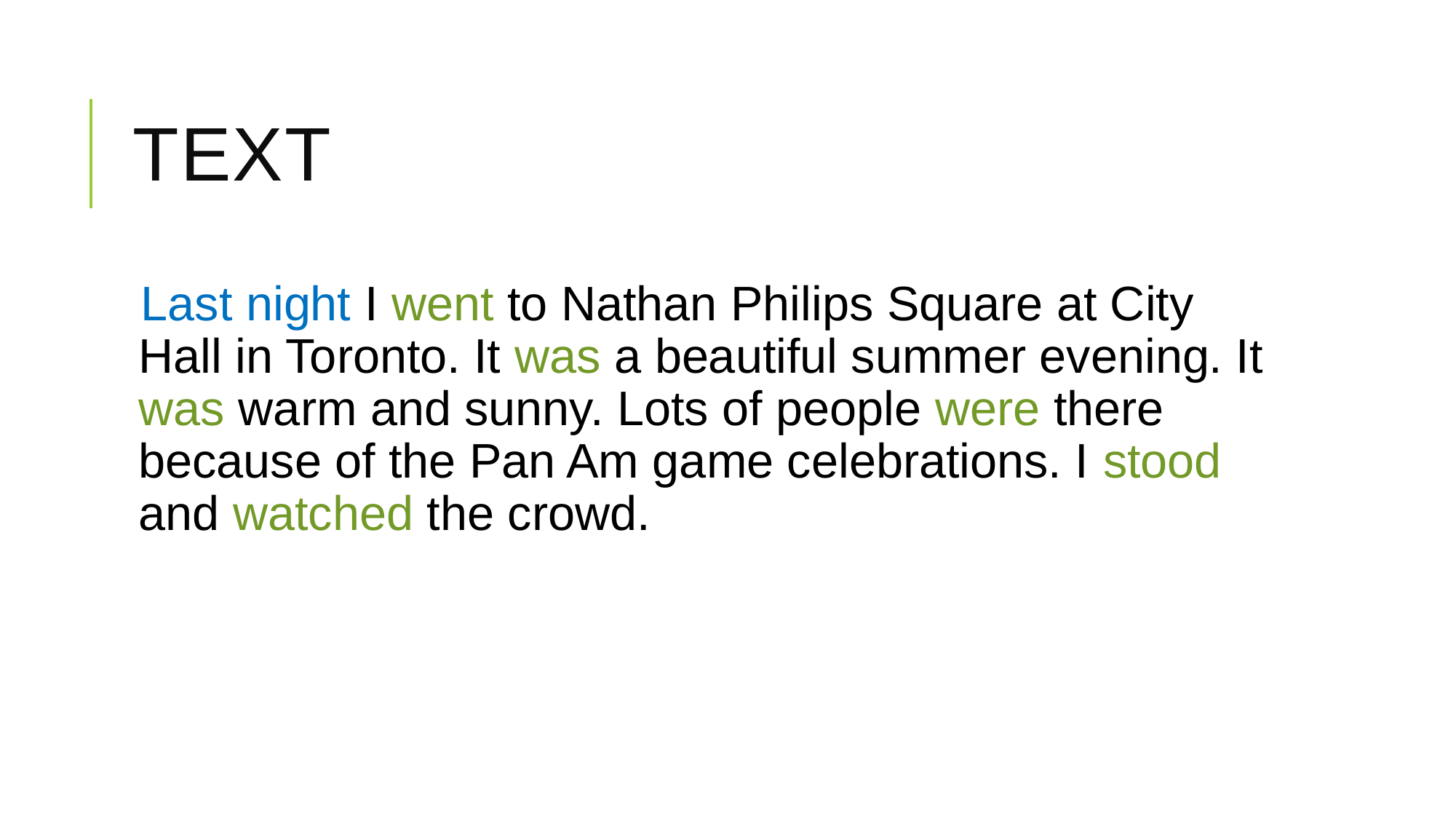

# Text
Last night I went to Nathan Philips Square at City Hall in Toronto. It was a beautiful summer evening. It was warm and sunny. Lots of people were there because of the Pan Am game celebrations. I stood and watched the crowd.